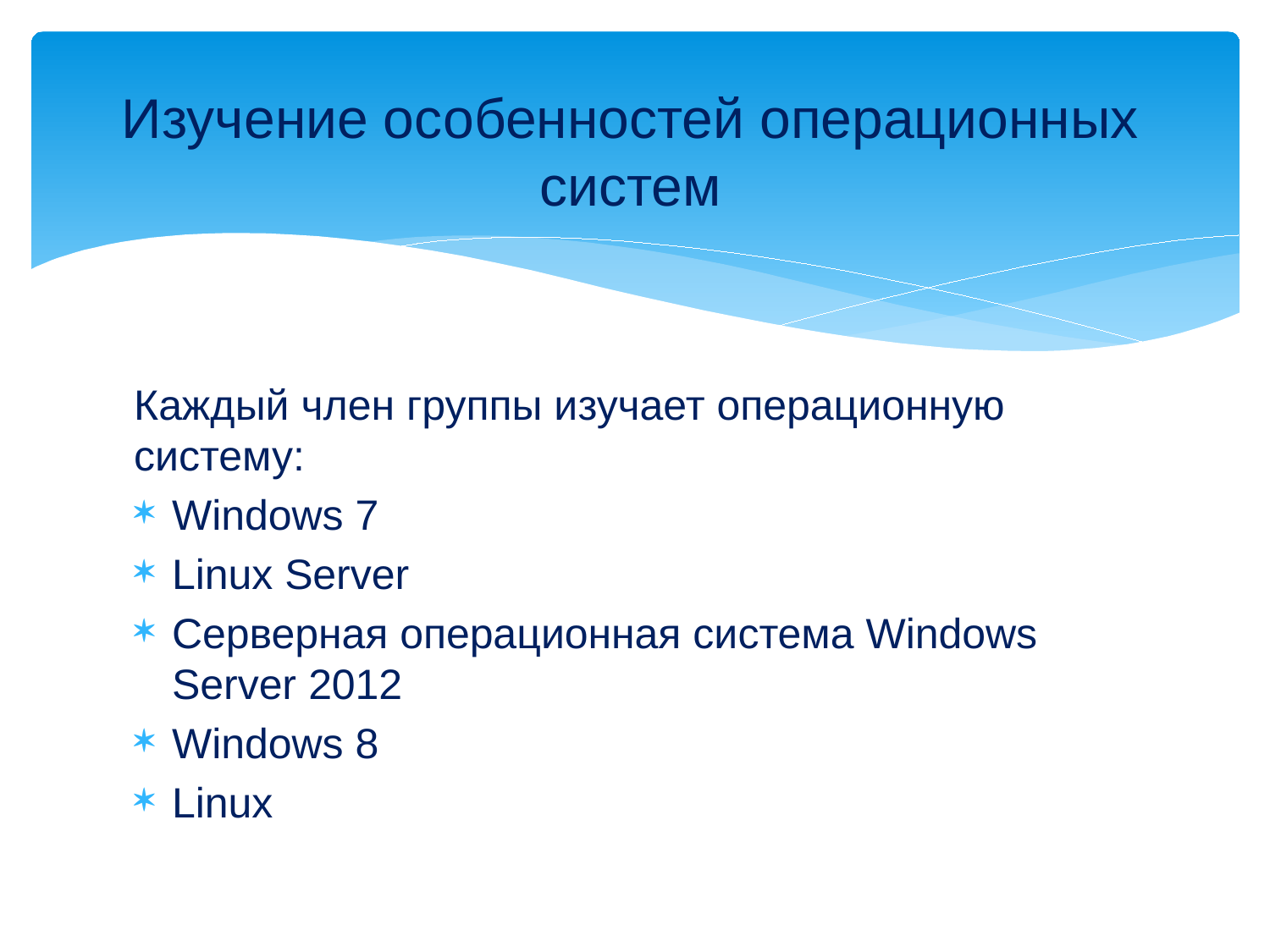

# Изучение особенностей операционных систем
Каждый член группы изучает операционную систему:
Windows 7
Linux Server
Серверная операционная система Windows Server 2012
Windows 8
Linux